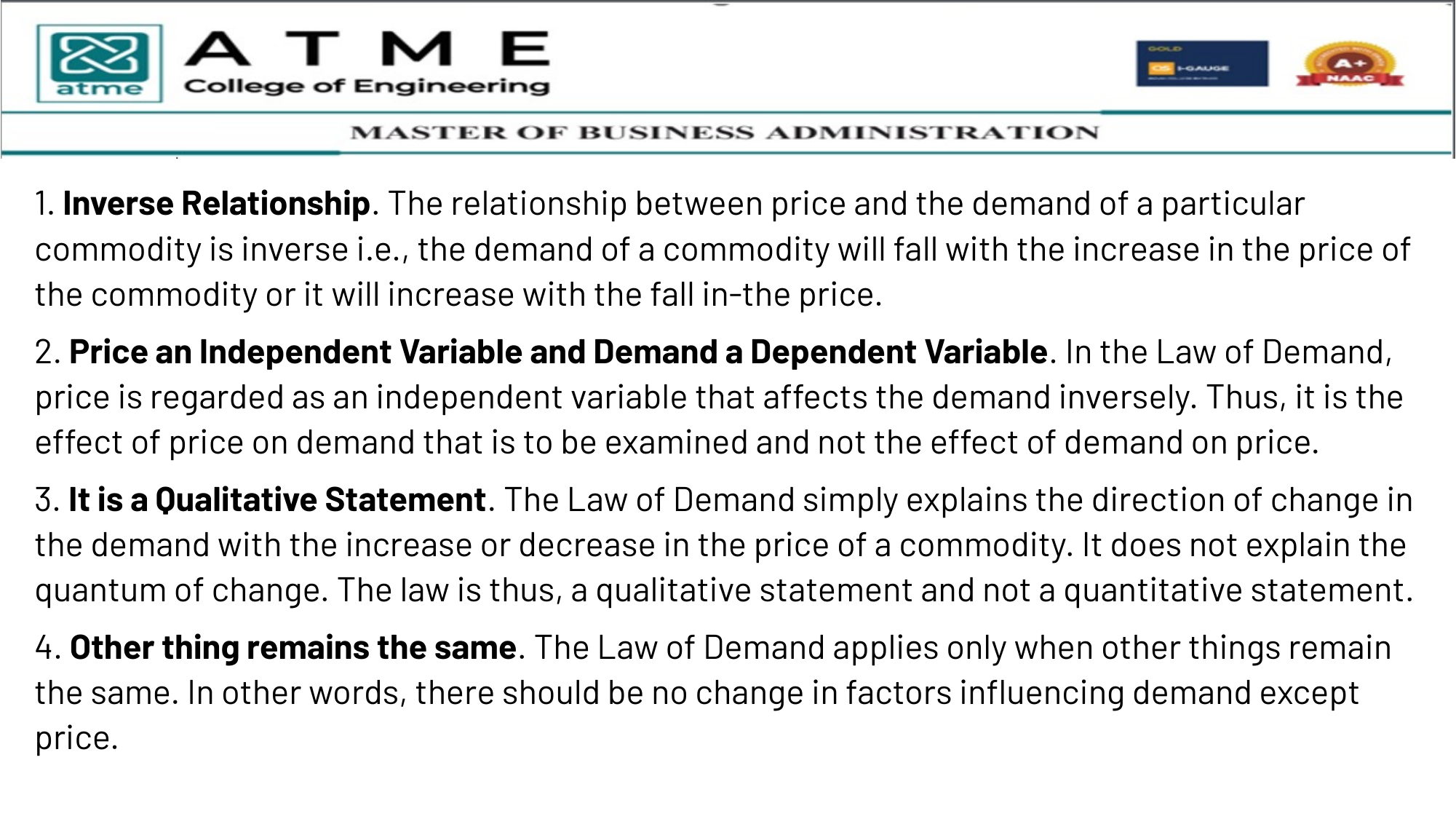

1. Inverse Relationship. The relationship between price and the demand of a particular commodity is inverse i.e., the demand of a commodity will fall with the increase in the price of the commodity or it will increase with the fall in-the price.
2. Price an Independent Variable and Demand a Dependent Variable. In the Law of Demand, price is regarded as an independent variable that affects the demand inversely. Thus, it is the effect of price on demand that is to be examined and not the effect of demand on price.
3. It is a Qualitative Statement. The Law of Demand simply explains the direction of change in the demand with the increase or decrease in the price of a commodity. It does not explain the quantum of change. The law is thus, a qualitative statement and not a quantitative statement.
4. Other thing remains the same. The Law of Demand applies only when other things remain the same. In other words, there should be no change in factors influencing demand except price.